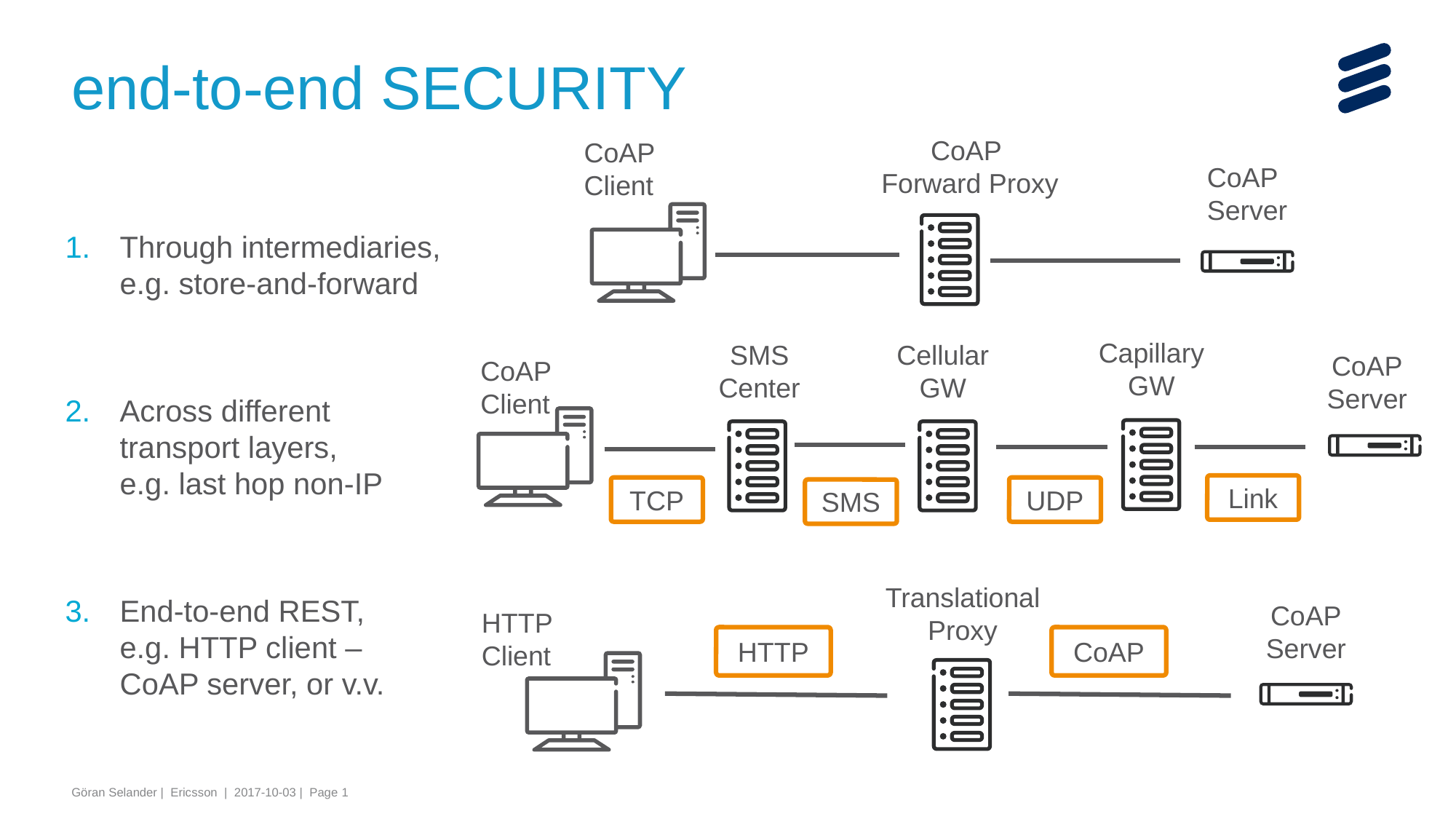

# end-to-end SECURITY
CoAP
Forward Proxy
CoAP
Client
CoAP
Server

Through intermediaries,
e.g. store-and-forward

Across different
transport layers,
e.g. last hop non-IP

End-to-end REST,
e.g. HTTP client –
CoAP server, or v.v.

Capillary GW
Cellular GW
SMS Center
CoAP
Server
CoAP
Client

Link
UDP
TCP
SMS
Translational
Proxy
CoAP
Server
HTTP
Client
CoAP
HTTP